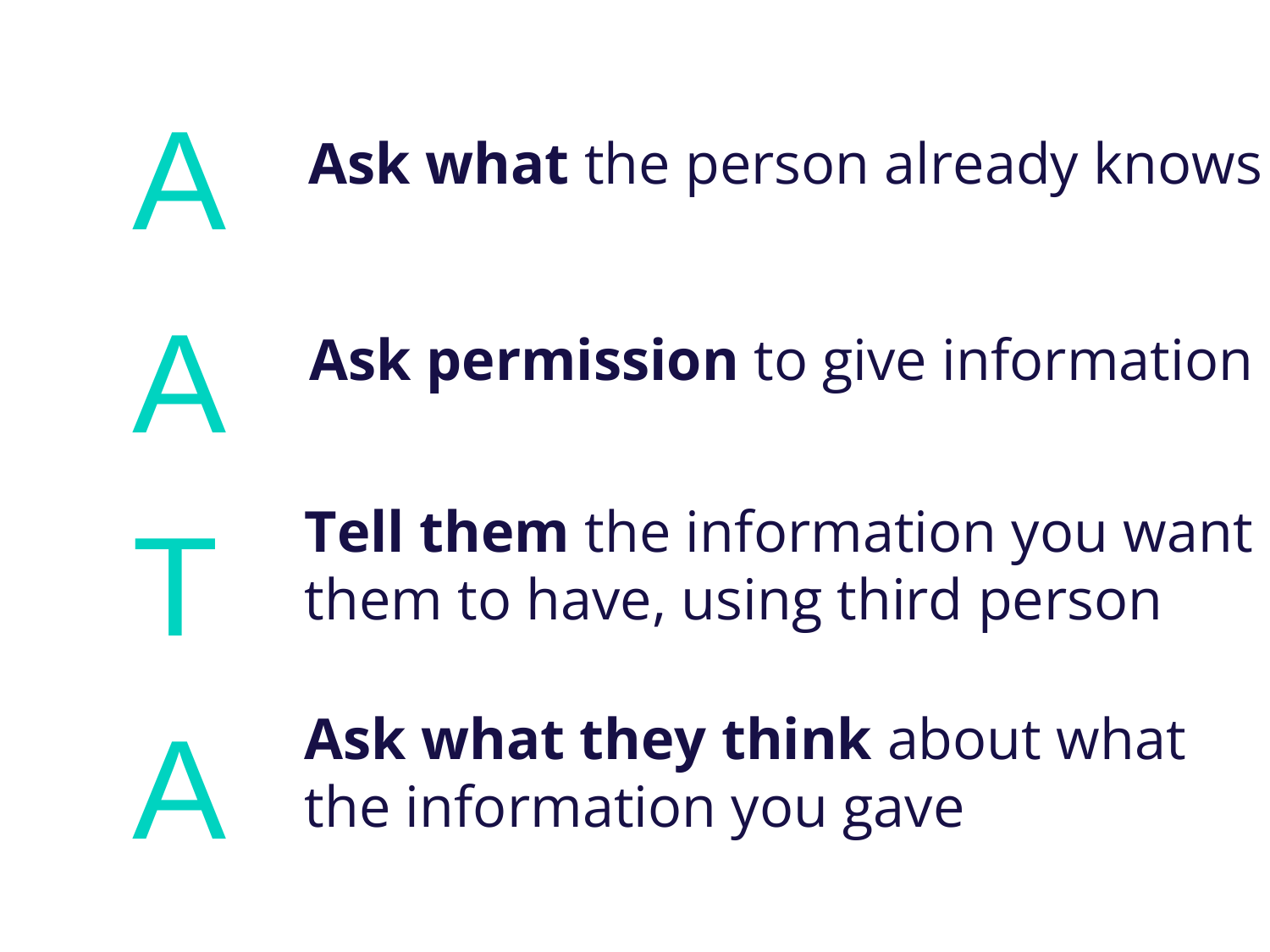

A
Ask what the person already knows
A
Ask permission to give information
T
Tell them the information you want them to have, using third person
A
Ask what they think about what the information you gave